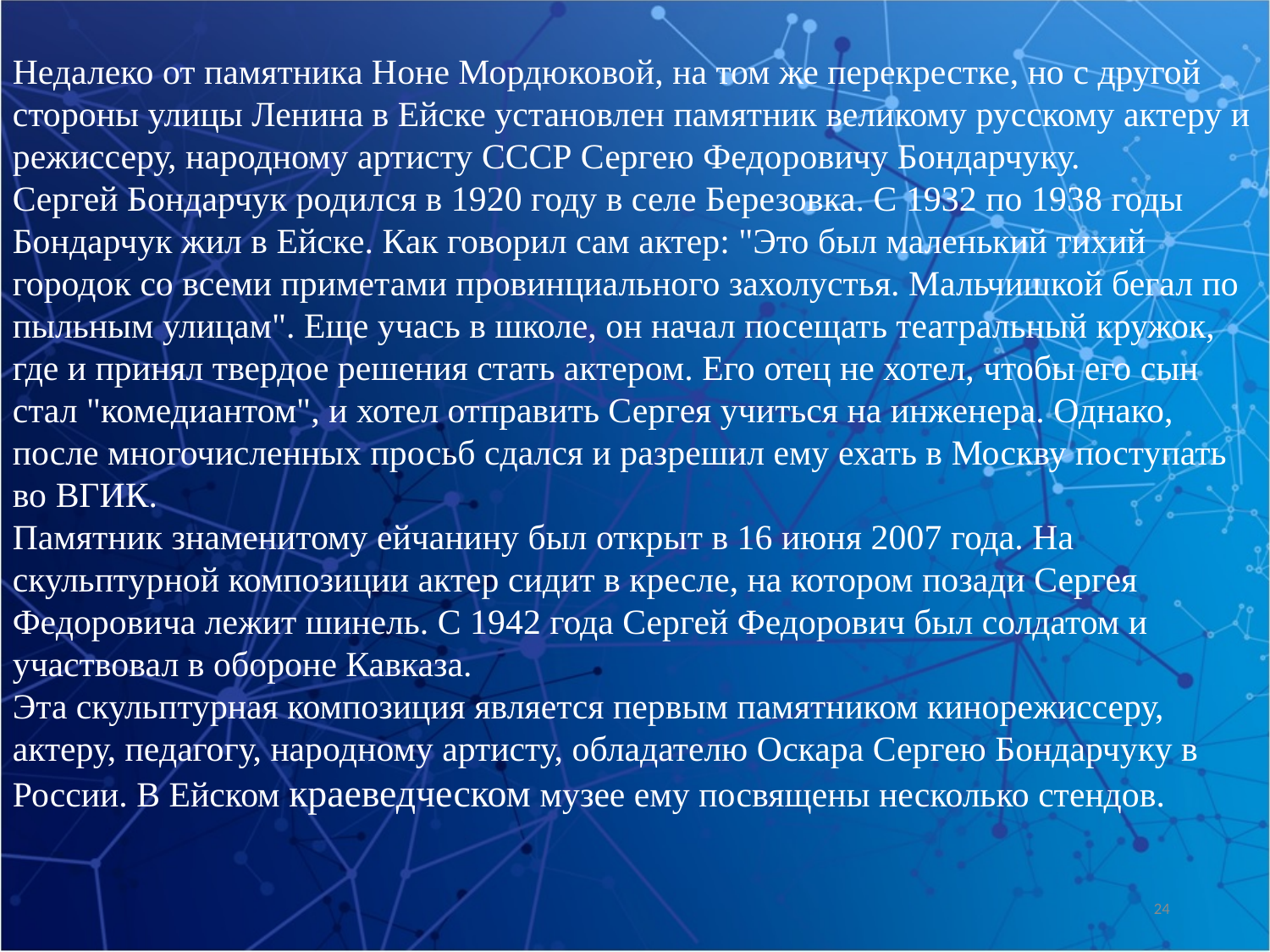

Недалеко от памятника Ноне Мордюковой, на том же перекрестке, но с другой стороны улицы Ленина в Ейске установлен памятник великому русскому актеру и режиссеру, народному артисту СССР Сергею Федоровичу Бондарчуку.
Сергей Бондарчук родился в 1920 году в селе Березовка. С 1932 по 1938 годы Бондарчук жил в Ейске. Как говорил сам актер: "Это был маленький тихий городок со всеми приметами провинциального захолустья. Мальчишкой бегал по пыльным улицам". Еще учась в школе, он начал посещать театральный кружок, где и принял твердое решения стать актером. Его отец не хотел, чтобы его сын стал "комедиантом", и хотел отправить Сергея учиться на инженера. Однако, после многочисленных просьб сдался и разрешил ему ехать в Москву поступать во ВГИК.
Памятник знаменитому ейчанину был открыт в 16 июня 2007 года. На скульптурной композиции актер сидит в кресле, на котором позади Сергея Федоровича лежит шинель. С 1942 года Сергей Федорович был солдатом и участвовал в обороне Кавказа.
Эта скульптурная композиция является первым памятником кинорежиссеру, актеру, педагогу, народному артисту, обладателю Оскара Сергею Бондарчуку в России. В Ейском краеведческом музее ему посвящены несколько стендов.
24